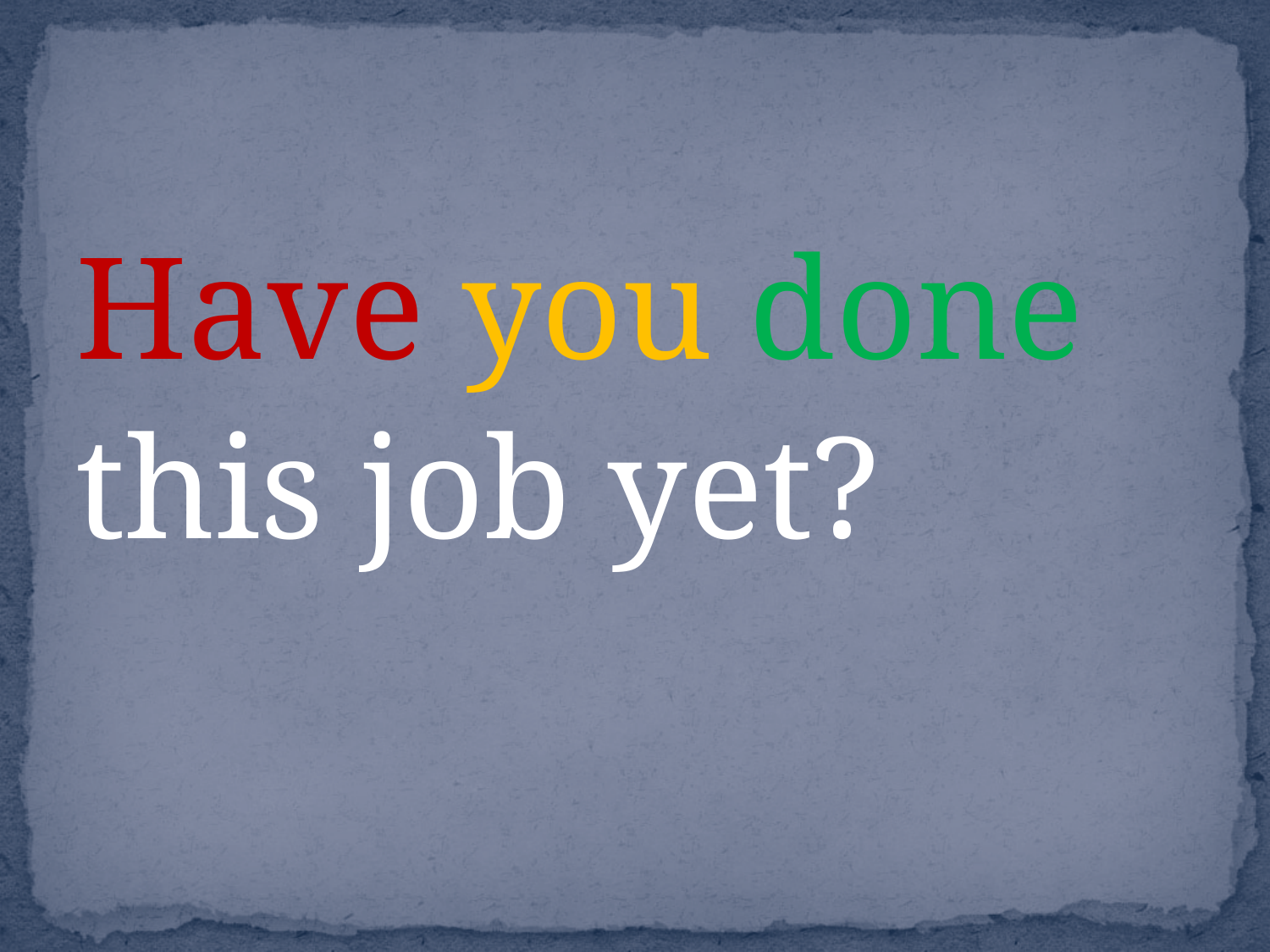

#
Have you done
this job yet?